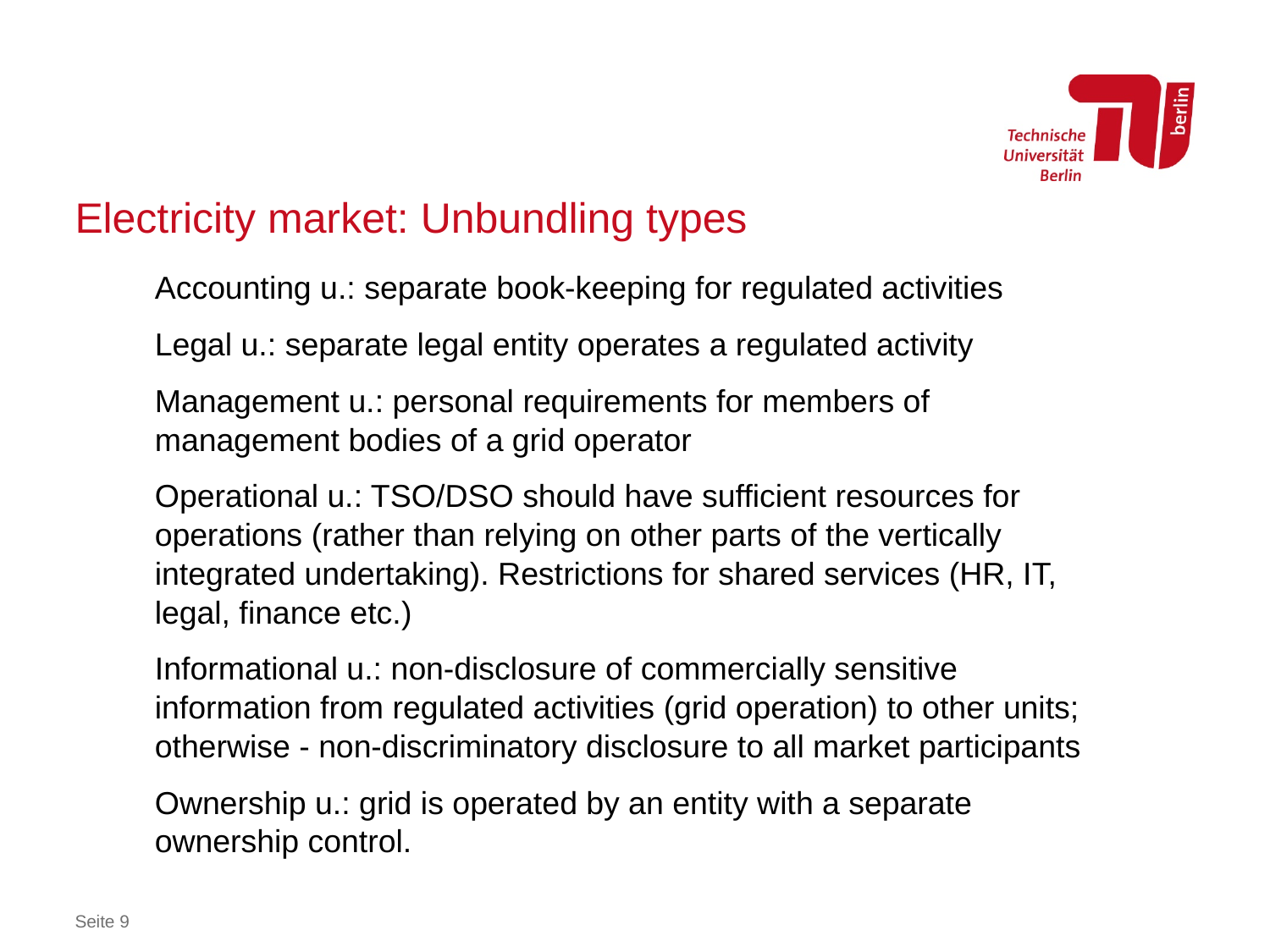

# Electricity market: Unbundling types
Accounting u.: separate book-keeping for regulated activities
Legal u.: separate legal entity operates a regulated activity
Management u.: personal requirements for members of management bodies of a grid operator
Operational u.: TSO/DSO should have sufficient resources for operations (rather than relying on other parts of the vertically integrated undertaking). Restrictions for shared services (HR, IT, legal, finance etc.)
Informational u.: non-disclosure of commercially sensitive information from regulated activities (grid operation) to other units; otherwise - non-discriminatory disclosure to all market participants
Ownership u.: grid is operated by an entity with a separate ownership control.
Seite 9